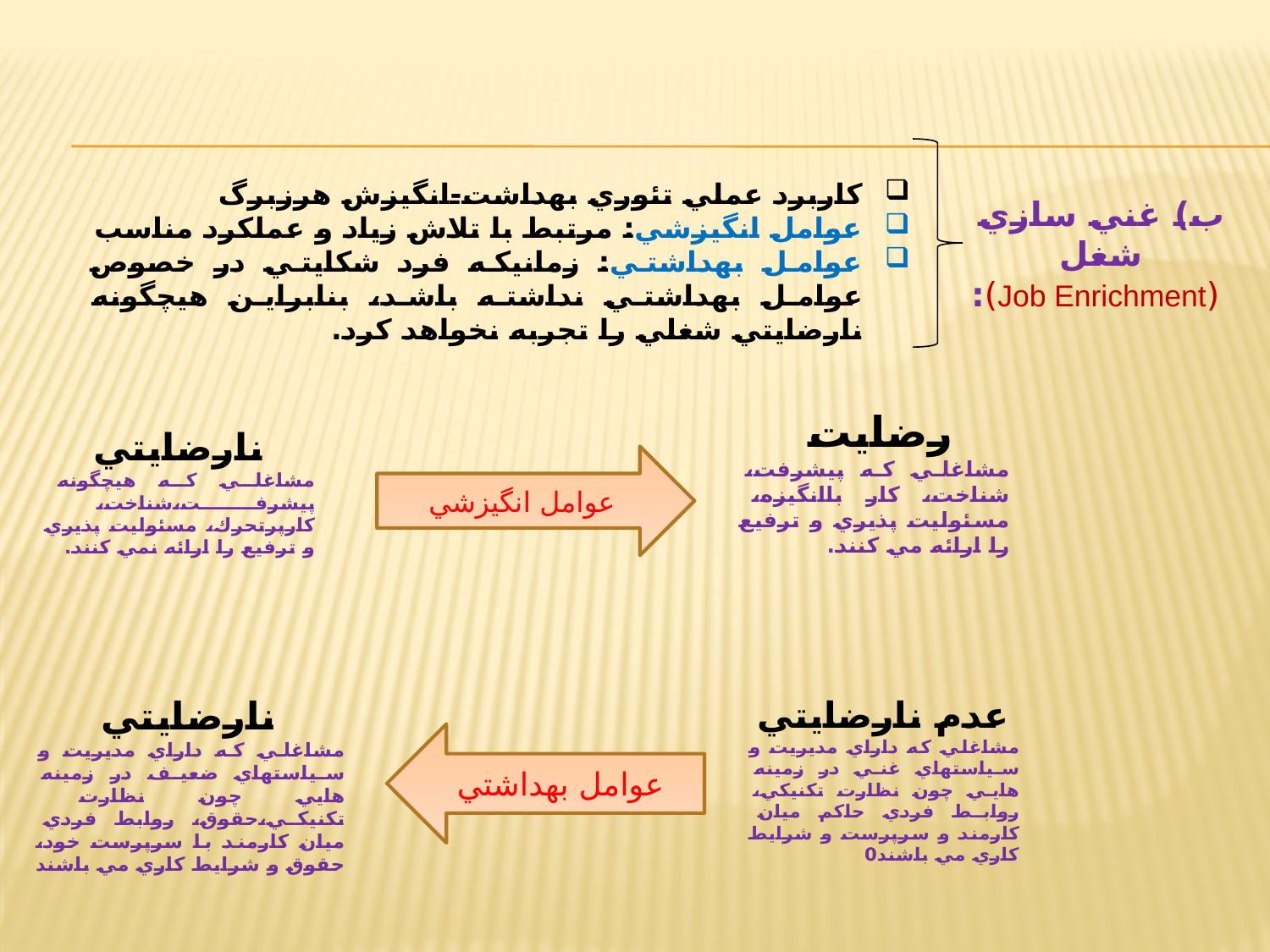

كاربرد عملي تئوري بهداشت-انگيزش هرزبرگ
عوامل انگيزشي: مرتبط با تلاش زياد و عملكرد مناسب
عوامل بهداشتي: زمانيكه فرد شكايتي در خصوص عوامل بهداشتي نداشته باشد، بنابراين هيچگونه نارضايتي شغلي را تجربه نخواهد كرد.

ب) غني سازي شغل
 (Job Enrichment):
رضايت
مشاغلي كه پيشرفت، شناخت، كار باانگيزه، مسئوليت پذيري و ترفيع را ارائه مي كنند.
نارضايتي
مشاغلي كه هيچگونه پيشرفت،شناخت، كارپرتحرك، مسئوليت پذيري و ترفيع را ارائه نمي كنند.
عوامل انگيزشي
نارضايتي
مشاغلي كه داراي مديريت و سياستهاي ضعيف در زمينه هايي چون نظارت تكنيكي،حقوق، روابط فردي ميان كارمند با سرپرست خود، حقوق و شرايط كاري مي باشند
عدم نارضايتي
مشاغلي كه داراي مديريت و سياستهاي غني در زمينه هايي چون نظارت تكنيكي، روابط فردي حاكم ميان كارمند و سرپرست و شرايط كاري مي باشند0
عوامل بهداشتي